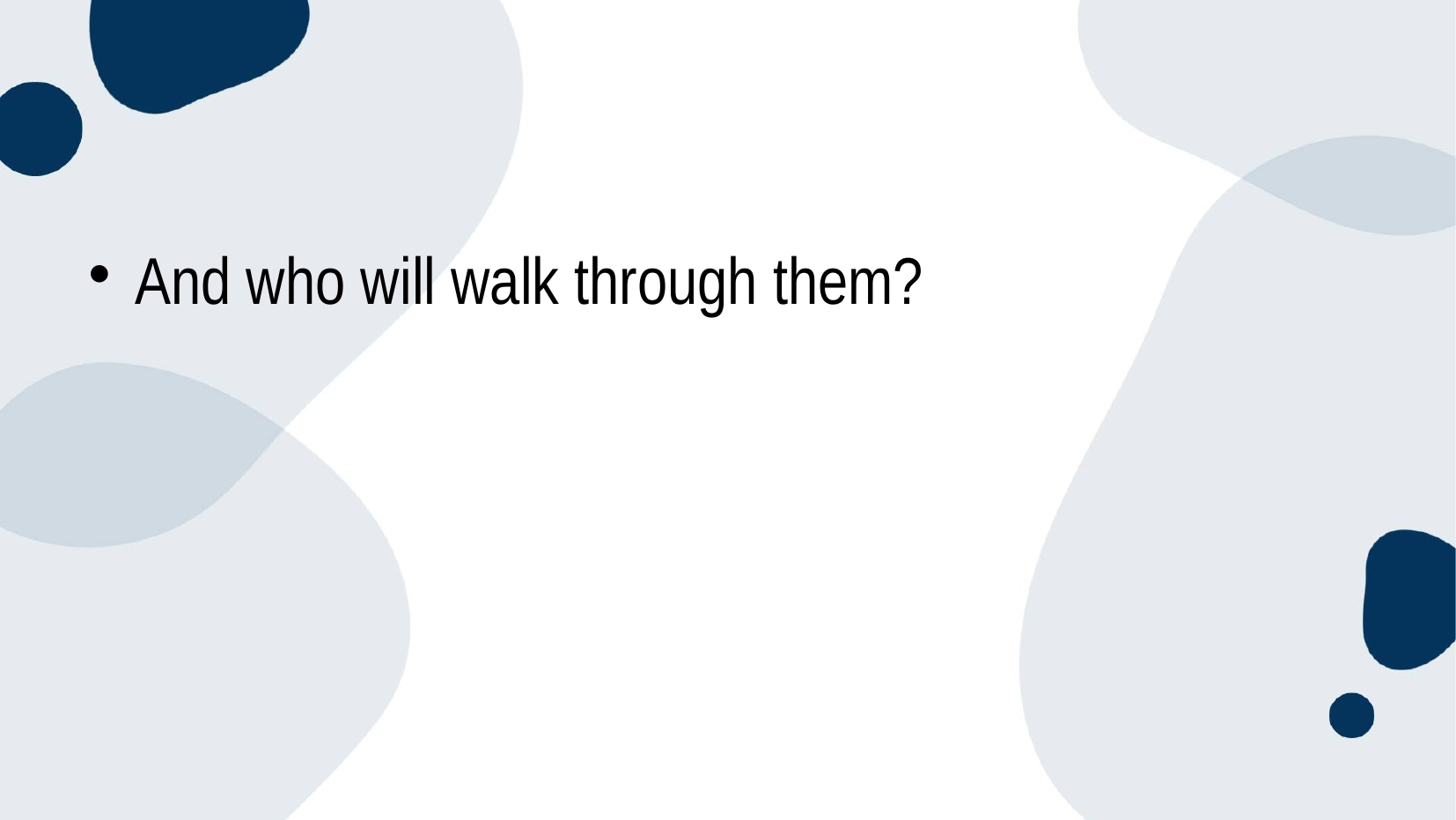

#
And who will walk through them?